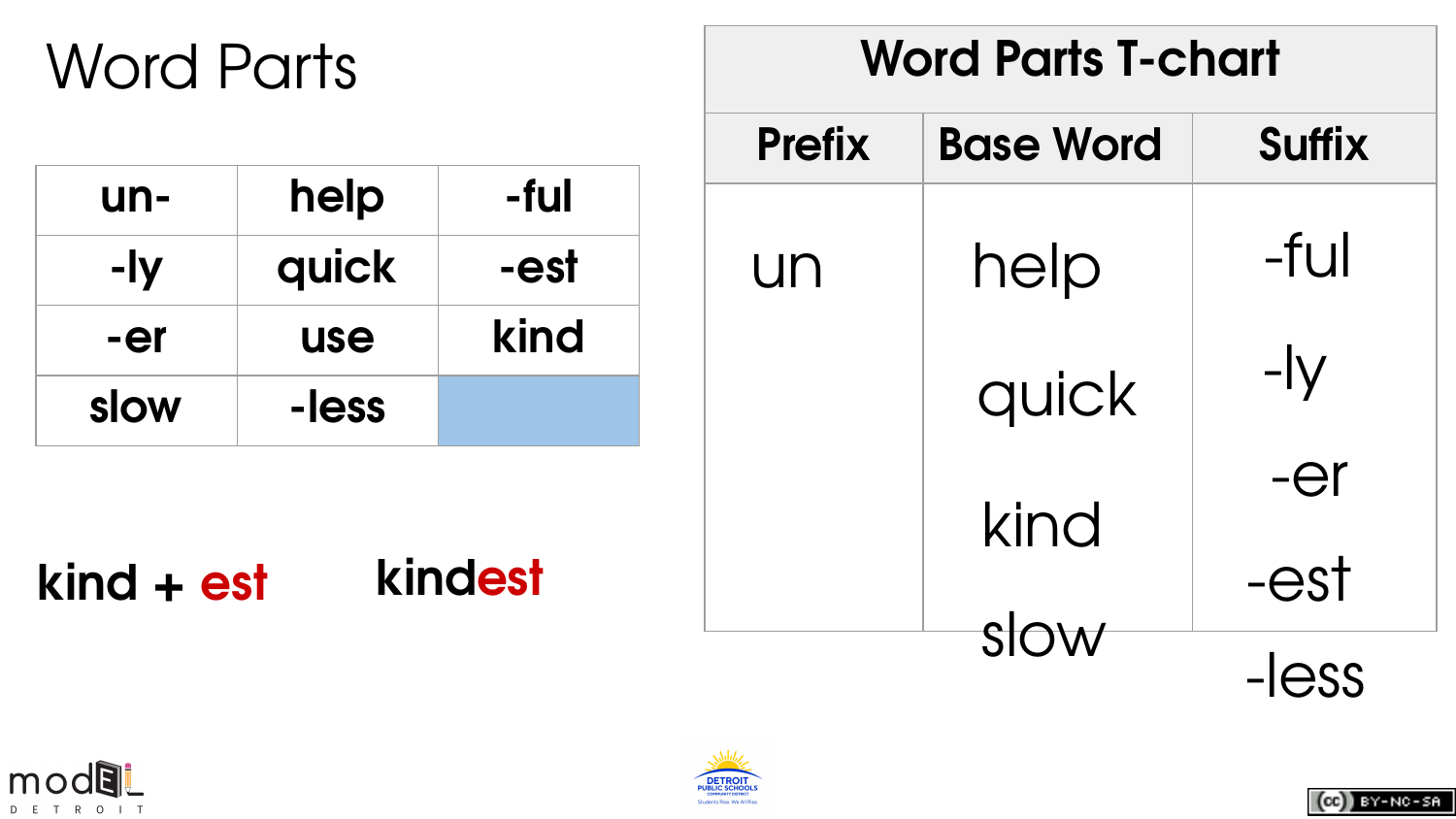

# Word Parts
| Word Parts T-chart |  |  |
| --- | --- | --- |
| Prefix | Base Word | Suffix |
|  |  |  |

| un- | help | -ful |
| --- | --- | --- |
| -ly | quick | -est |
| -er | use | kind |
| slow | -less |  |

-ful

un
help

-ly

 quick

-er

kind

-est
kindest
kind + est

slow
-less